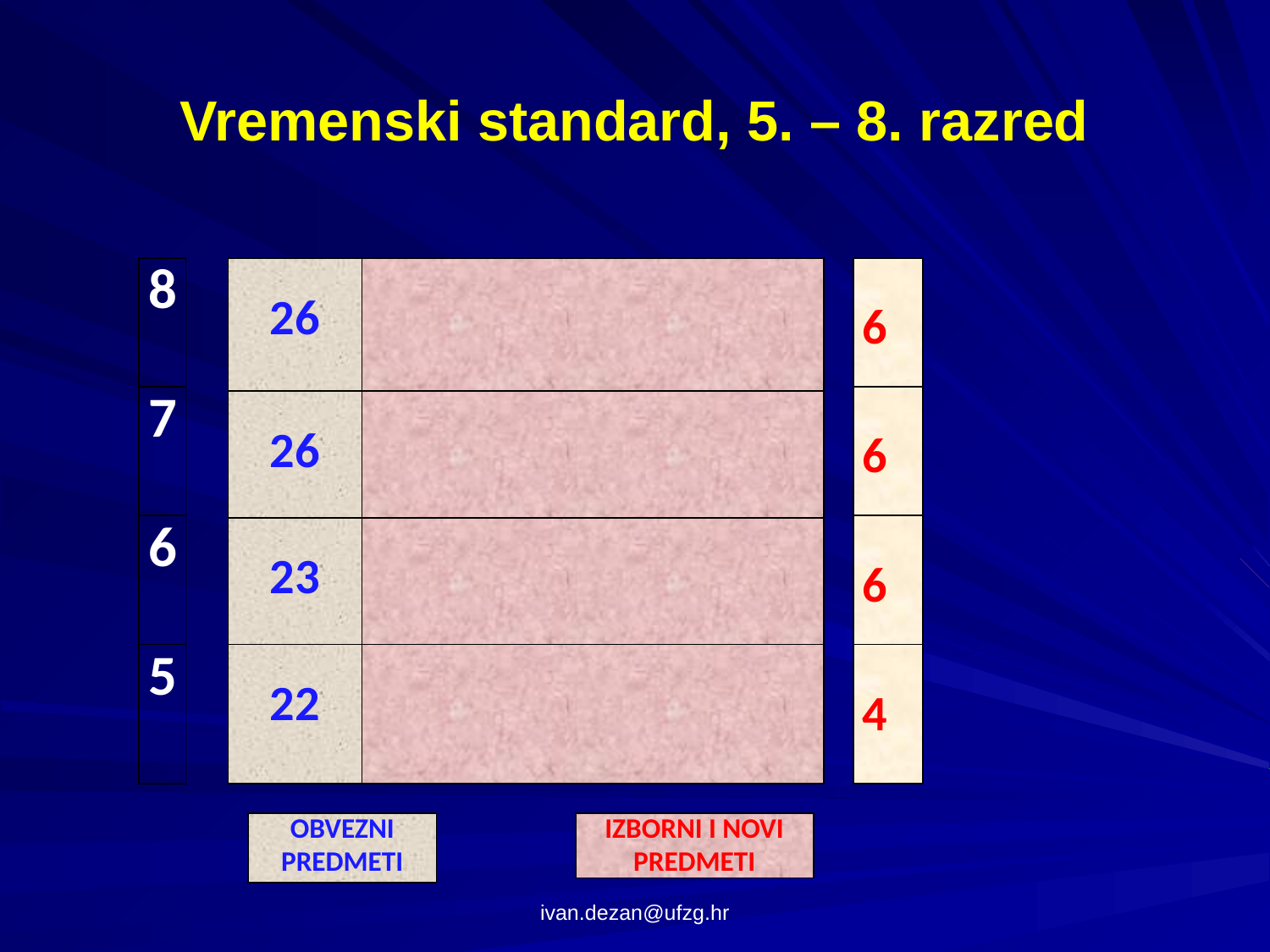

# Vremenski standard, 5. – 8. razred
| 8 |
| --- |
| 7 |
| 6 |
| 5 |
| 26 |  |
| --- | --- |
| 26 |  |
| 23 |  |
| 22 |  |
| 6 |
| --- |
| 6 |
| 6 |
| 4 |
| OBVEZNI PREDMETI |
| --- |
| IZBORNI I NOVI PREDMETI |
| --- |
ivan.dezan@ufzg.hr